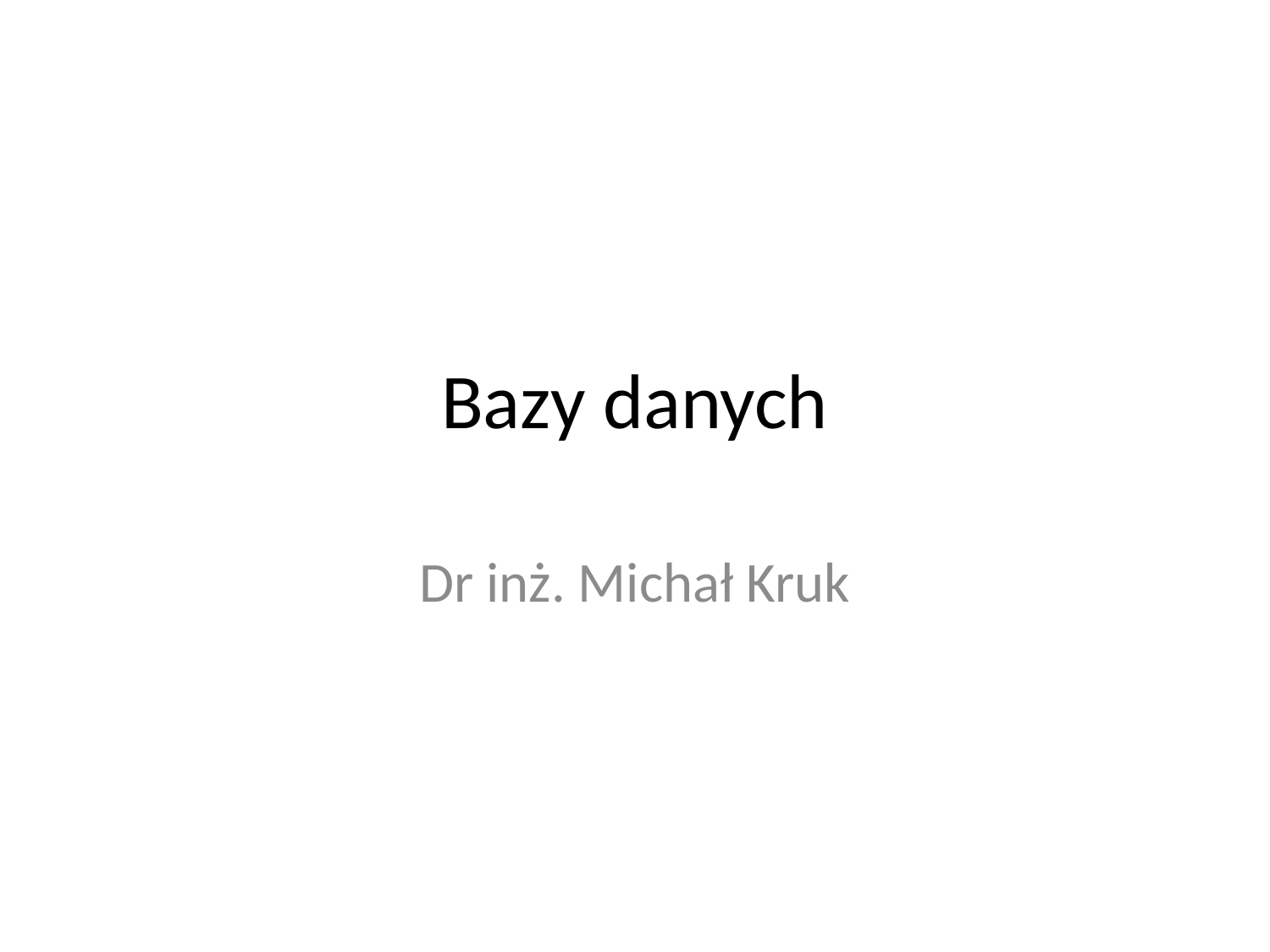

# Bazy danych
Dr inż. Michał Kruk